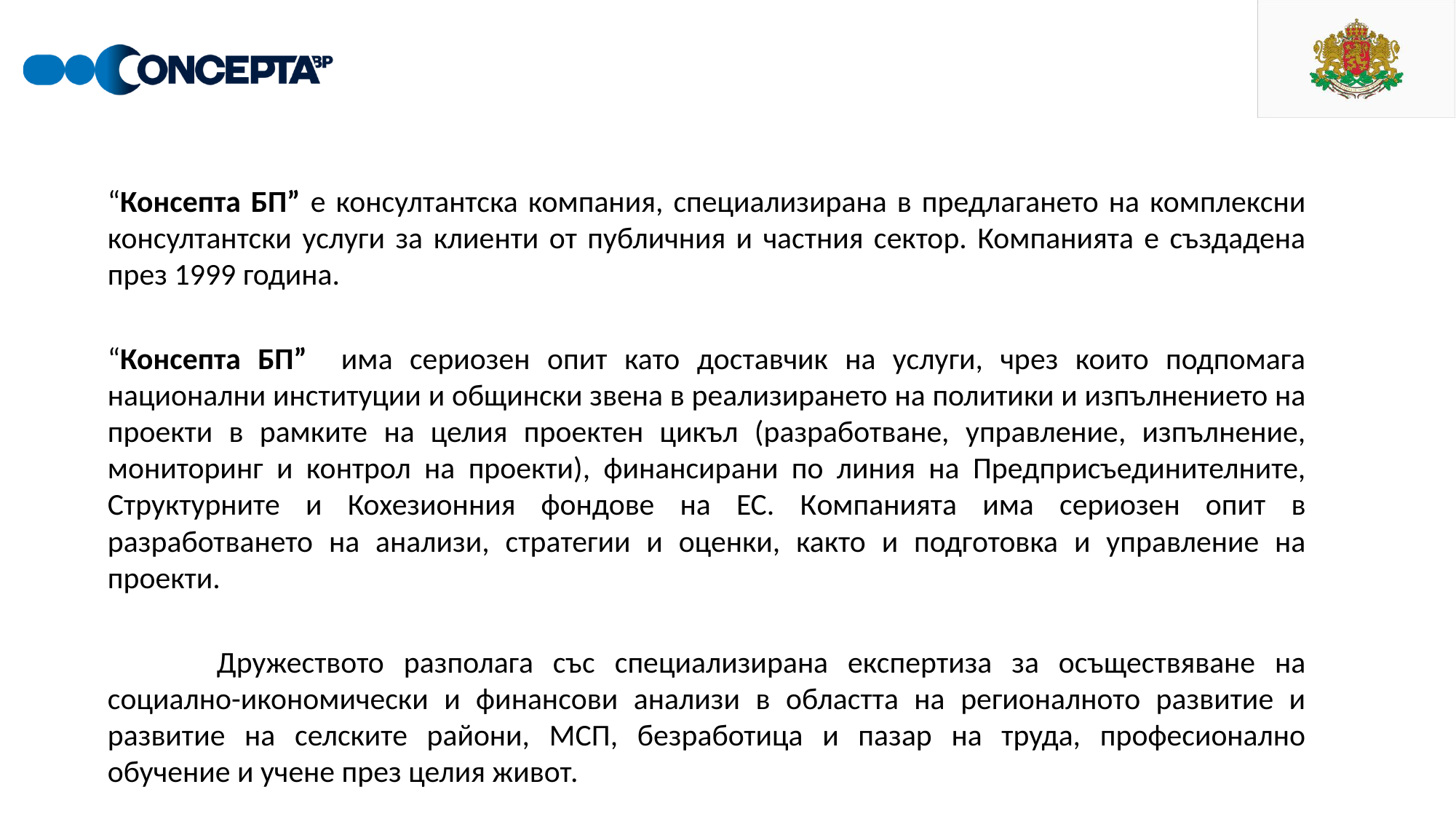

“Консепта БП” е консултантска компания, специализирана в предлагането на комплексни консултантски услуги за клиенти от публичния и частния сектор. Компанията е създадена през 1999 година.

	“Консепта БП”  има сериозен опит като доставчик на услуги, чрез които подпомага национални институции и общински звена в реализирането на политики и изпълнението на проекти в рамките на целия проектен цикъл (разработване, управление, изпълнение, мониторинг и контрол на проекти), финансирани по линия на Предприсъединителните, Структурните и Кохезионния фондове на ЕС. Компанията има сериозен опит в разработването на анализи, стратегии и оценки, както и подготовка и управление на проекти.

		Дружеството разполага със специализирана експертиза за осъществяване на социално-икономически и финансови анализи в областта на регионалното развитие и развитие на селските райони, МСП, безработица и пазар на труда, професионално обучение и учене през целия живот.